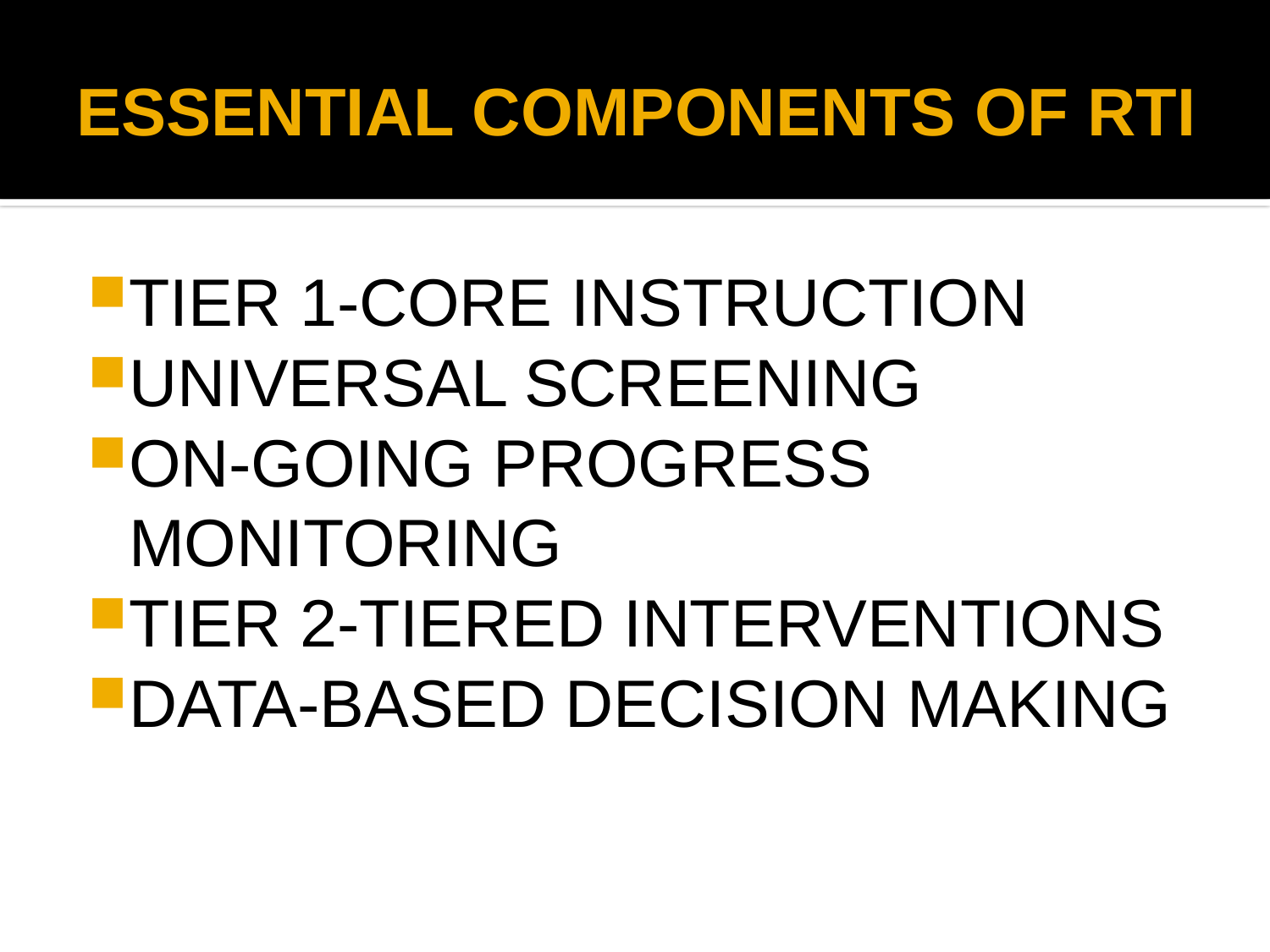

# ESSENTIAL COMPONENTS OF RTI
TIER 1-CORE INSTRUCTION
UNIVERSAL SCREENING
ON-GOING PROGRESS MONITORING
TIER 2-TIERED INTERVENTIONS
DATA-BASED DECISION MAKING